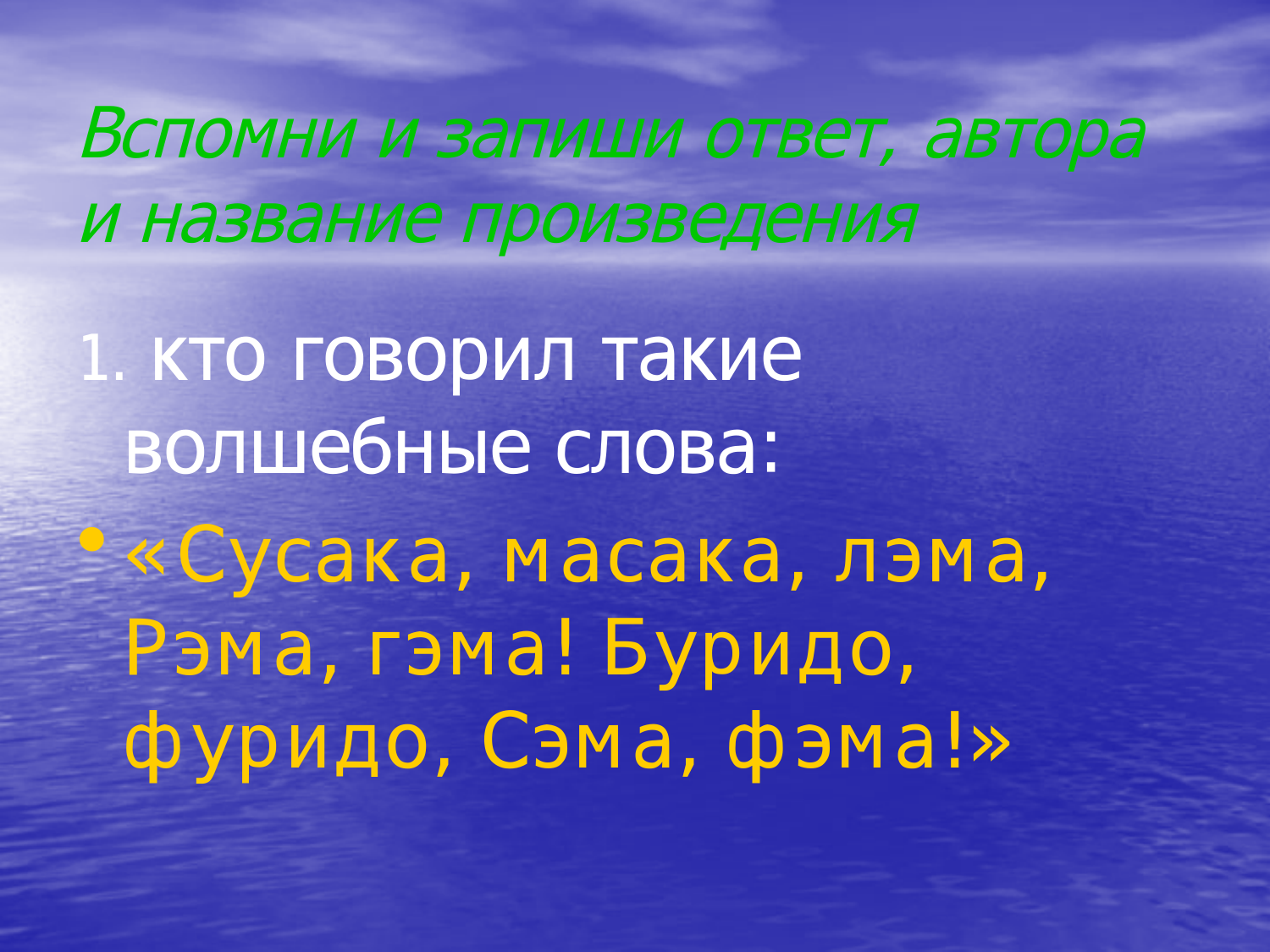

# Вспомни и запиши ответ, автора и название произведения
1. кто говорил такие волшебные слова:
«Сусака, масака, лэма, Рэма, гэма! Буридо, фуридо, Сэма, фэма!»